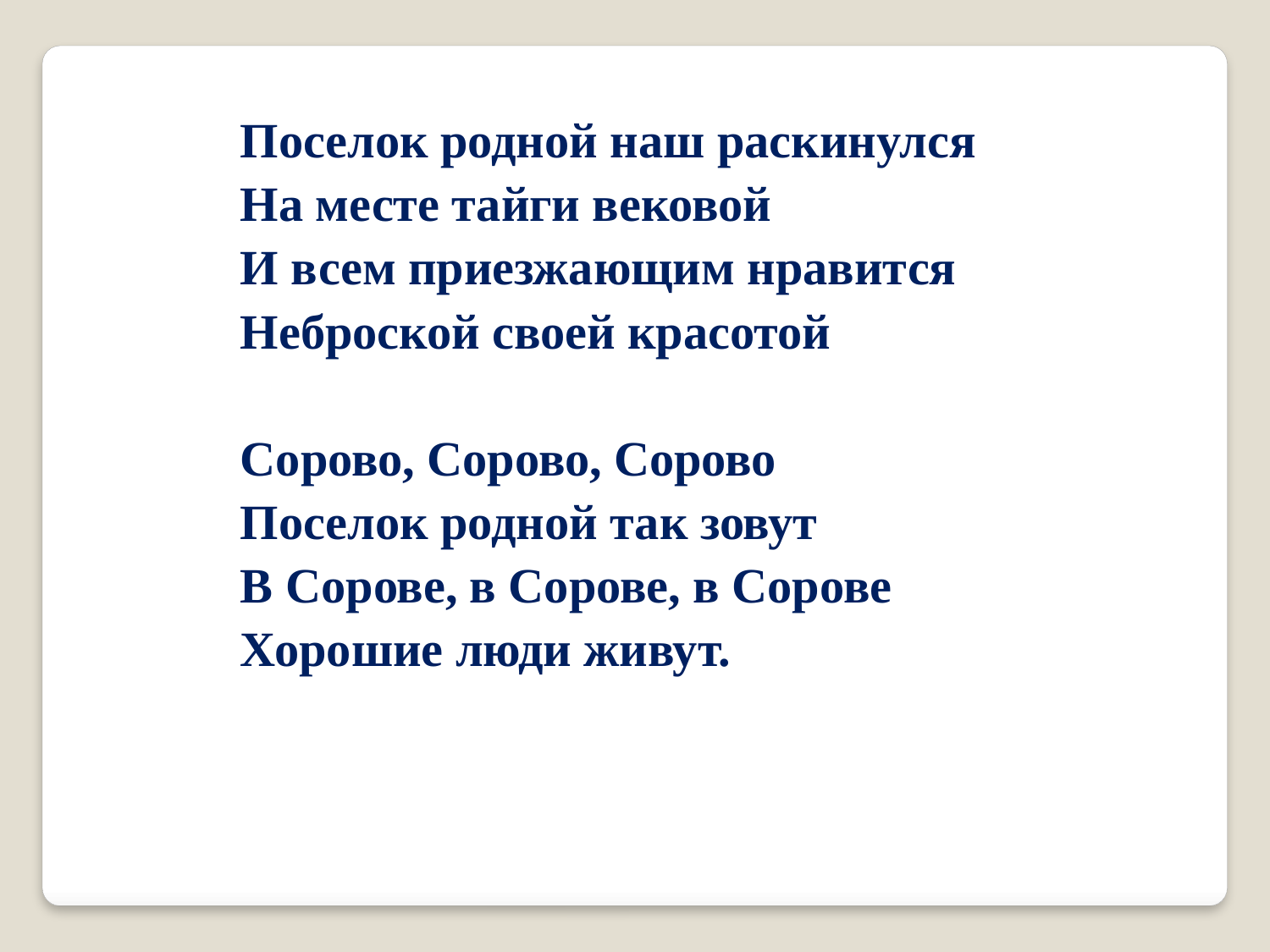

Поселок родной наш раскинулся
На месте тайги вековой
И всем приезжающим нравится
Неброской своей красотой

Сорово, Сорово, Сорово
Поселок родной так зовут
В Сорове, в Сорове, в Сорове
Хорошие люди живут.